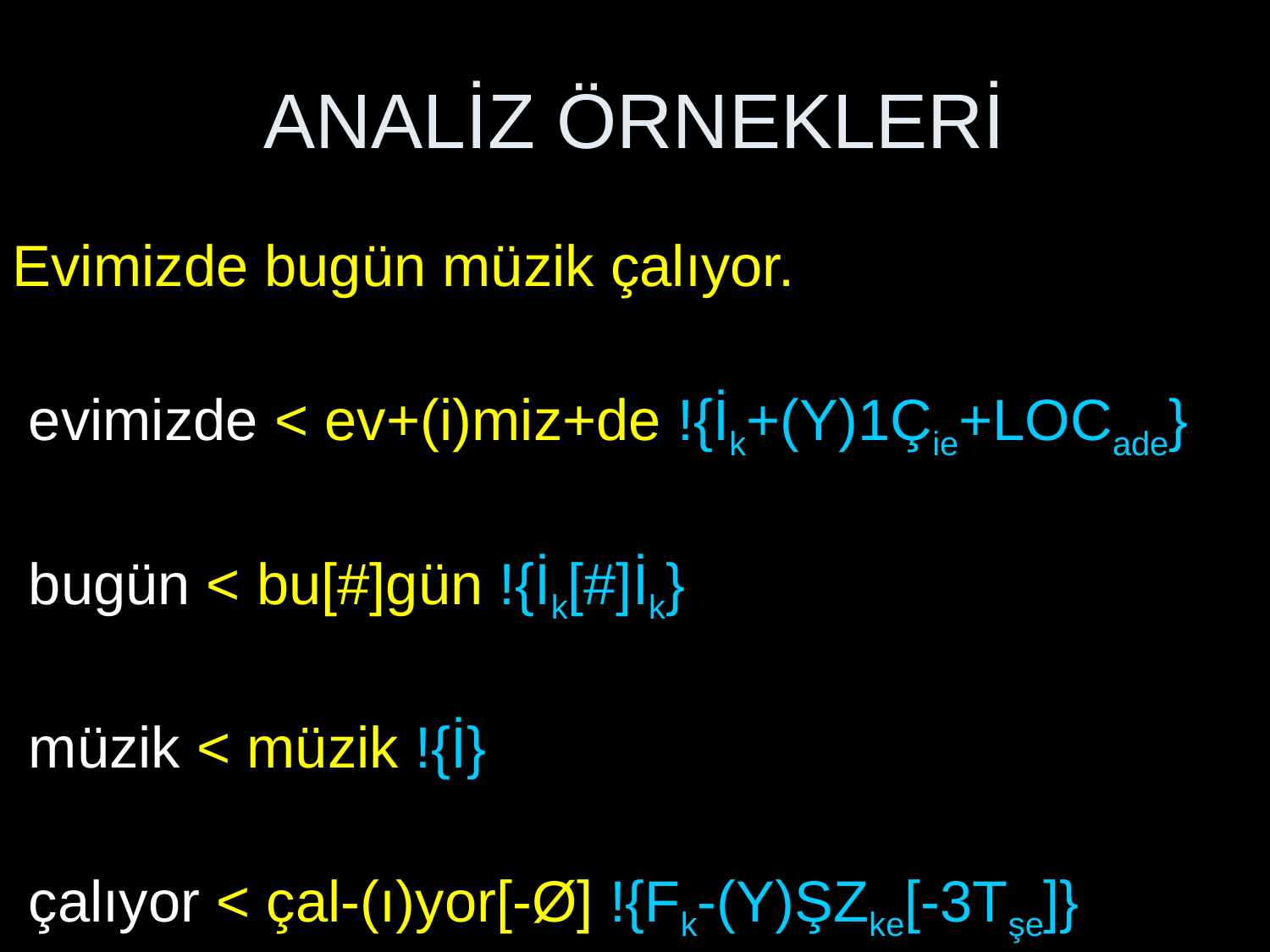

# ANALİZ ÖRNEKLERİ
Evimizde bugün müzik çalıyor.
 evimizde < ev+(i)miz+de !{İk+(Y)1Çie+LOCade}
 bugün < bu[#]gün !{İk[#]İk}
 müzik < müzik !{İ}
 çalıyor < çal-(ı)yor[-Ø] !{Fk-(Y)ŞZke[-3Tşe]}